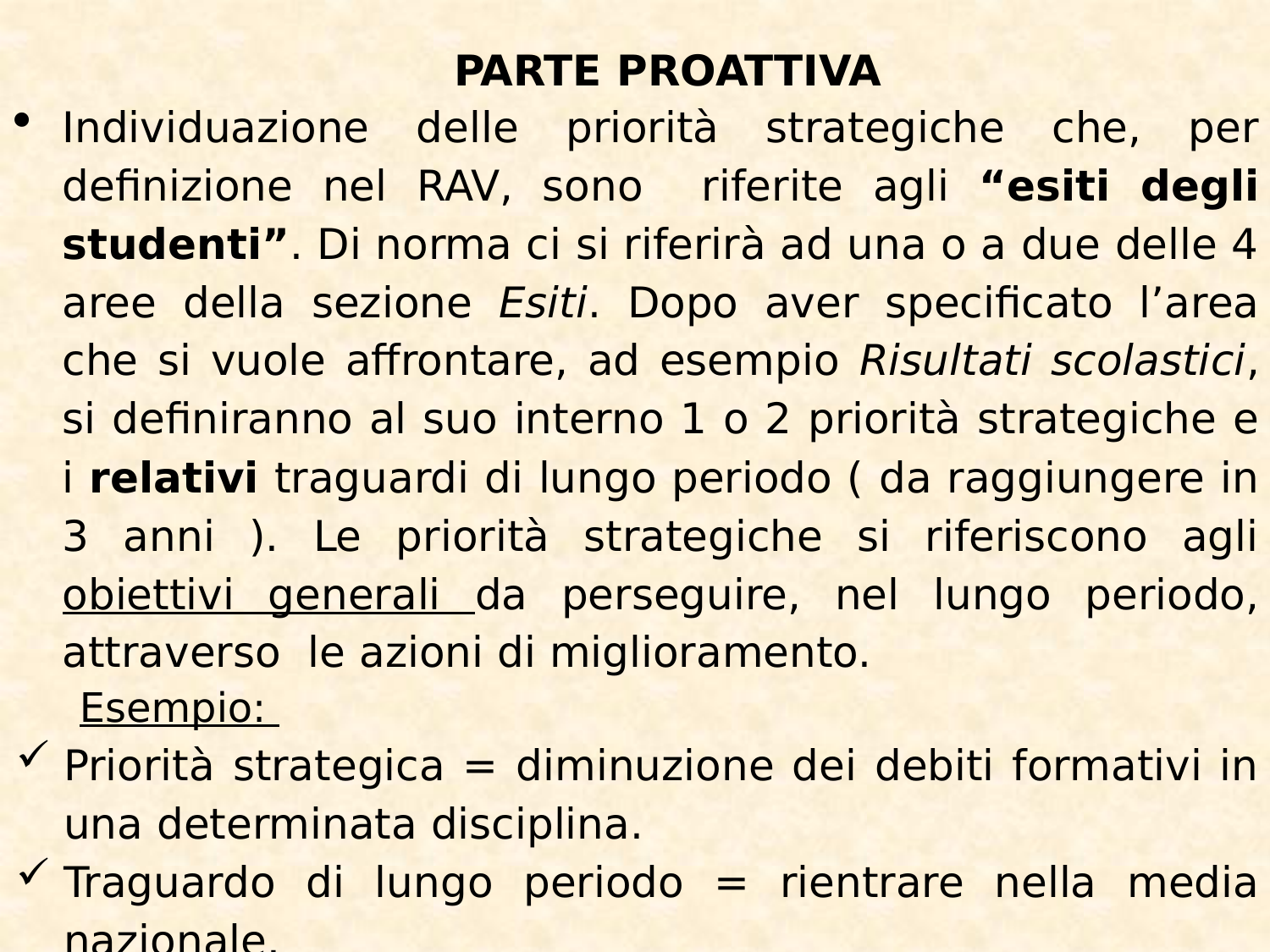

PARTE PROATTIVA
Individuazione delle priorità strategiche che, per definizione nel RAV, sono  riferite agli “esiti degli studenti”. Di norma ci si riferirà ad una o a due delle 4 aree della sezione Esiti. Dopo aver specificato l’area che si vuole affrontare, ad esempio Risultati scolastici, si definiranno al suo interno 1 o 2 priorità strategiche e i relativi traguardi di lungo periodo ( da raggiungere in 3 anni ). Le priorità strategiche si riferiscono agli obiettivi generali da perseguire, nel lungo periodo, attraverso  le azioni di miglioramento.
Esempio:
Priorità strategica = diminuzione dei debiti formativi in una determinata disciplina.
Traguardo di lungo periodo = rientrare nella media nazionale.